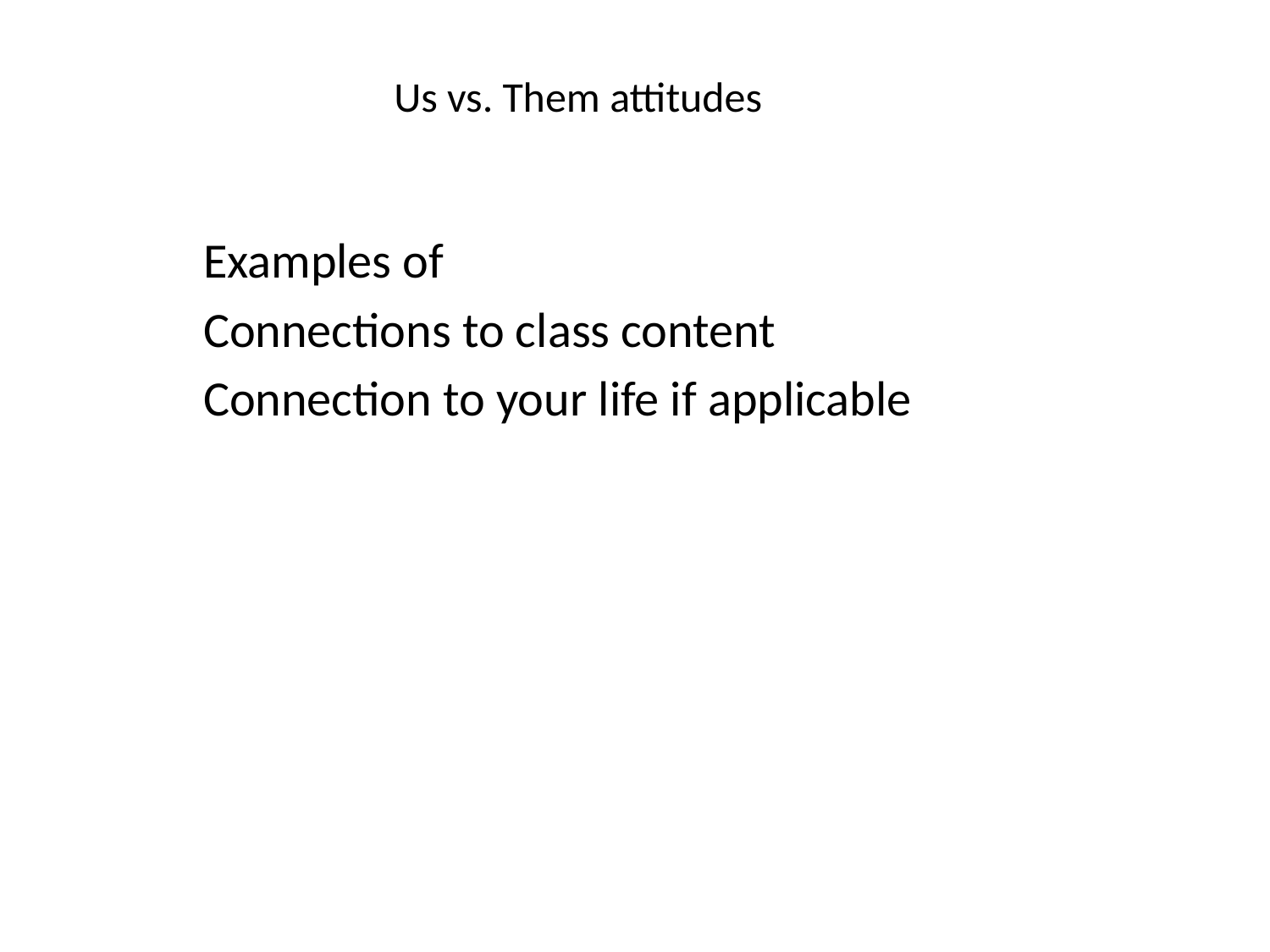

#
Us vs. Them attitudes
	Examples of
	Connections to class content
	Connection to your life if applicable